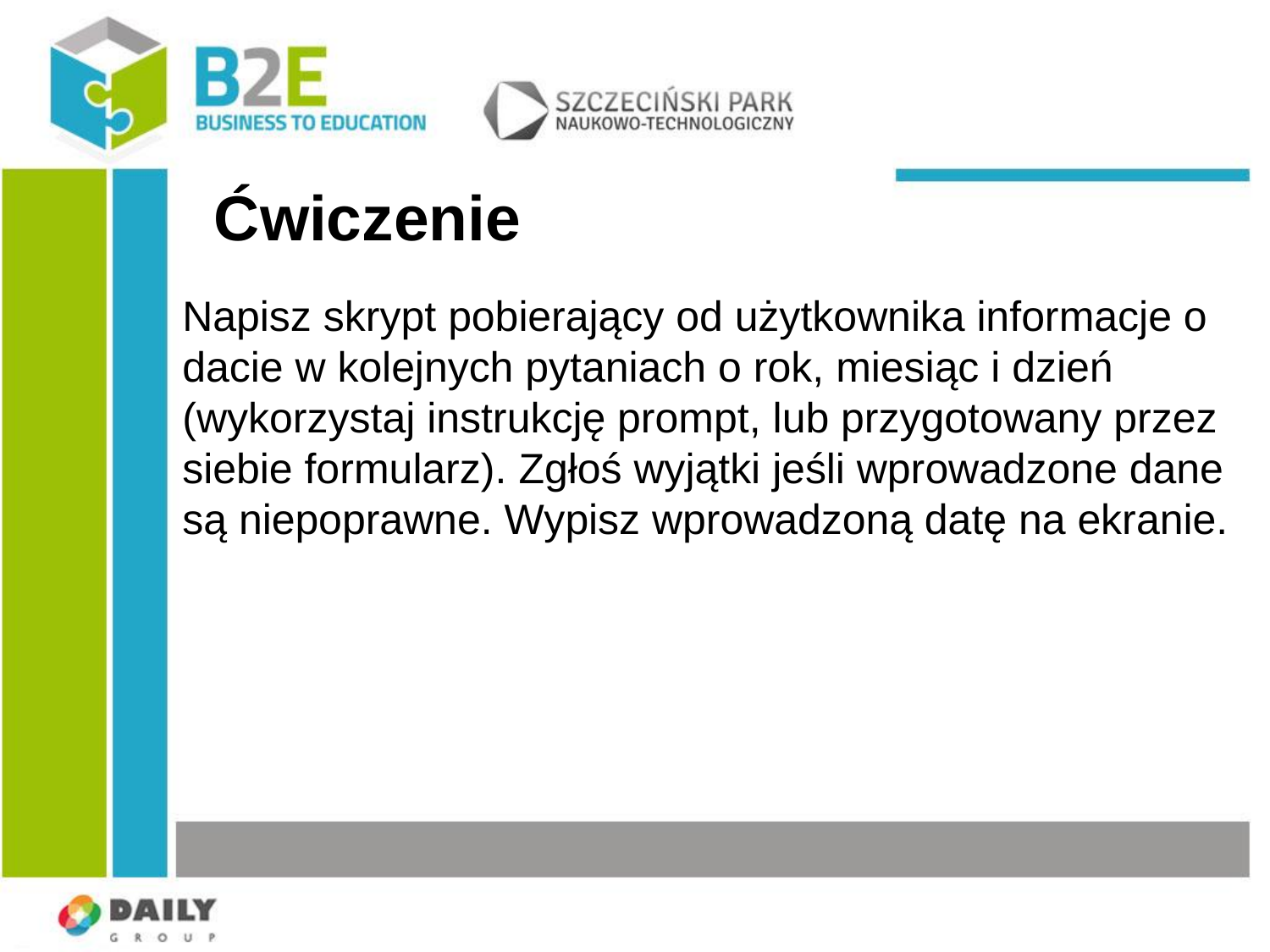

Ćwiczenie
Napisz skrypt pobierający od użytkownika informacje o dacie w kolejnych pytaniach o rok, miesiąc i dzień (wykorzystaj instrukcję prompt, lub przygotowany przez siebie formularz). Zgłoś wyjątki jeśli wprowadzone dane są niepoprawne. Wypisz wprowadzoną datę na ekranie.